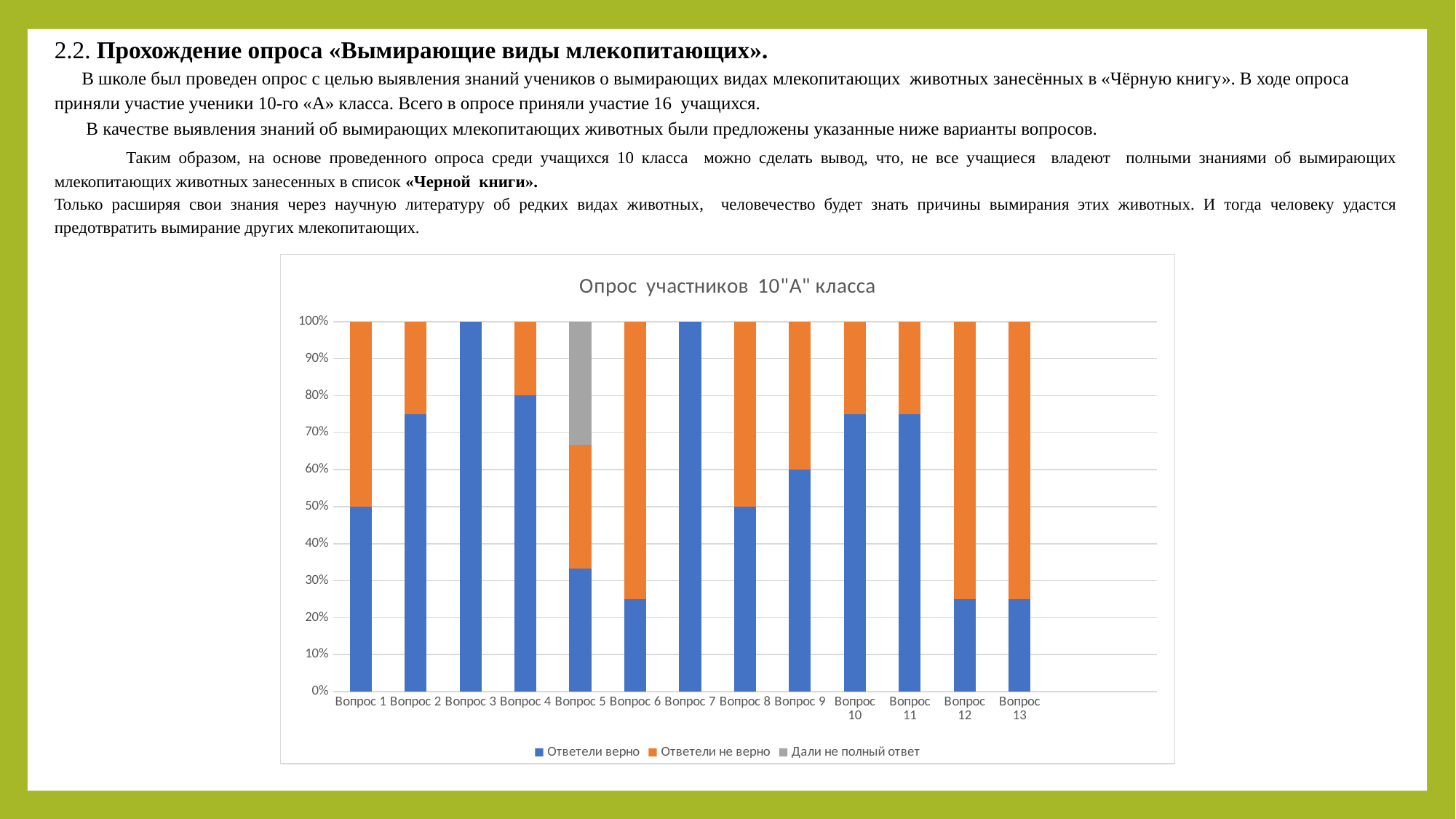

2.2. Прохождение опроса «Вымирающие виды млекопитающих».
      В школе был проведен опрос с целью выявления знаний учеников о вымирающих видах млекопитающих  животных занесённых в «Чёрную книгу». В ходе опроса приняли участие ученики 10-го «А» класса. Всего в опросе приняли участие 16  учащихся.
       В качестве выявления знаний об вымирающих млекопитающих животных были предложены указанные ниже варианты вопросов.
        Таким образом, на основе проведенного опроса среди учащихся 10 класса  можно сделать вывод, что, не все учащиеся  владеют  полными знаниями об вымирающих млекопитающих животных занесенных в список «Черной  книги».
Только расширяя свои знания через научную литературу об редких видах животных,  человечество будет знать причины вымирания этих животных. И тогда человеку удастся предотвратить вымирание других млекопитающих.

### Chart: Опрос  участников  10"А" класса

| Category | Ответели верно | Ответели не верно | Дали не полный ответ |
|---|---|---|---|
| Вопрос 1 | 2.0 | 2.0 | 0.0 |
| Вопрос 2 | 3.0 | 1.0 | 0.0 |
| Вопрос 3 | 4.0 | 0.0 | 0.0 |
| Вопрос 4 | 4.0 | 1.0 | 0.0 |
| Вопрос 5 | 1.0 | 1.0 | 1.0 |
| Вопрос 6 | 1.0 | 3.0 | 0.0 |
| Вопрос 7 | 4.0 | 0.0 | 0.0 |
| Вопрос 8 | 2.0 | 2.0 | 0.0 |
| Вопрос 9 | 3.0 | 2.0 | 0.0 |
| Вопрос 10 | 3.0 | 1.0 | 0.0 |
| Вопрос 11 | 3.0 | 1.0 | 0.0 |
| Вопрос 12 | 1.0 | 3.0 | 0.0 |
| Вопрос 13 | 1.0 | 3.0 | 0.0 |